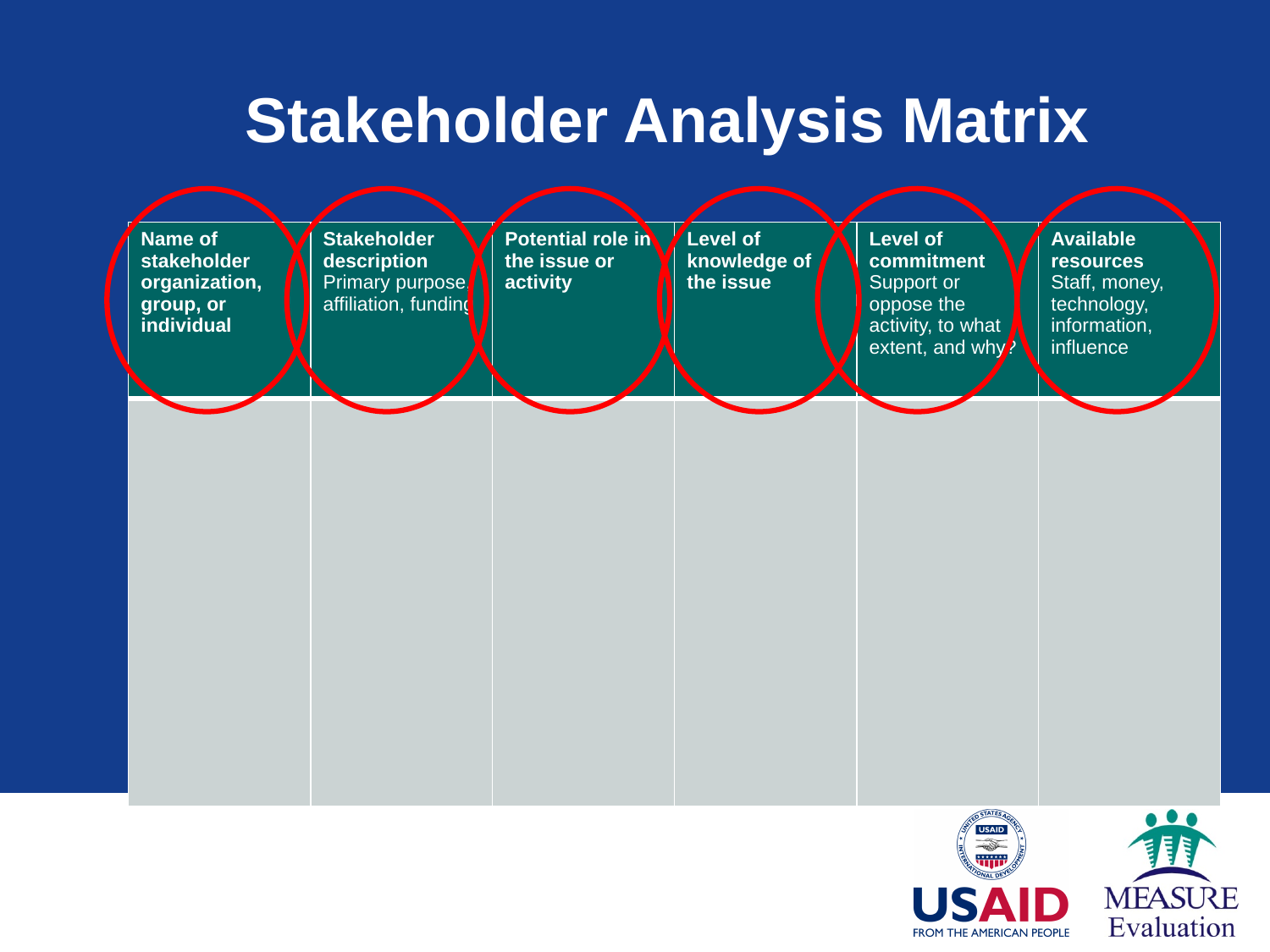

# Stakeholder Analysis Matrix

| Name of stakeholder organization, group, or individual | Stakeholder description Primary purpose, affiliation, funding | Potential role in the issue or activity | Level of knowledge of the issue | Level of commitment Support or oppose the activity, to what extent, and why? | Available resources Staff, money, technology, information, influence |
| --- | --- | --- | --- | --- | --- |
|  |  |  |  |  |  |